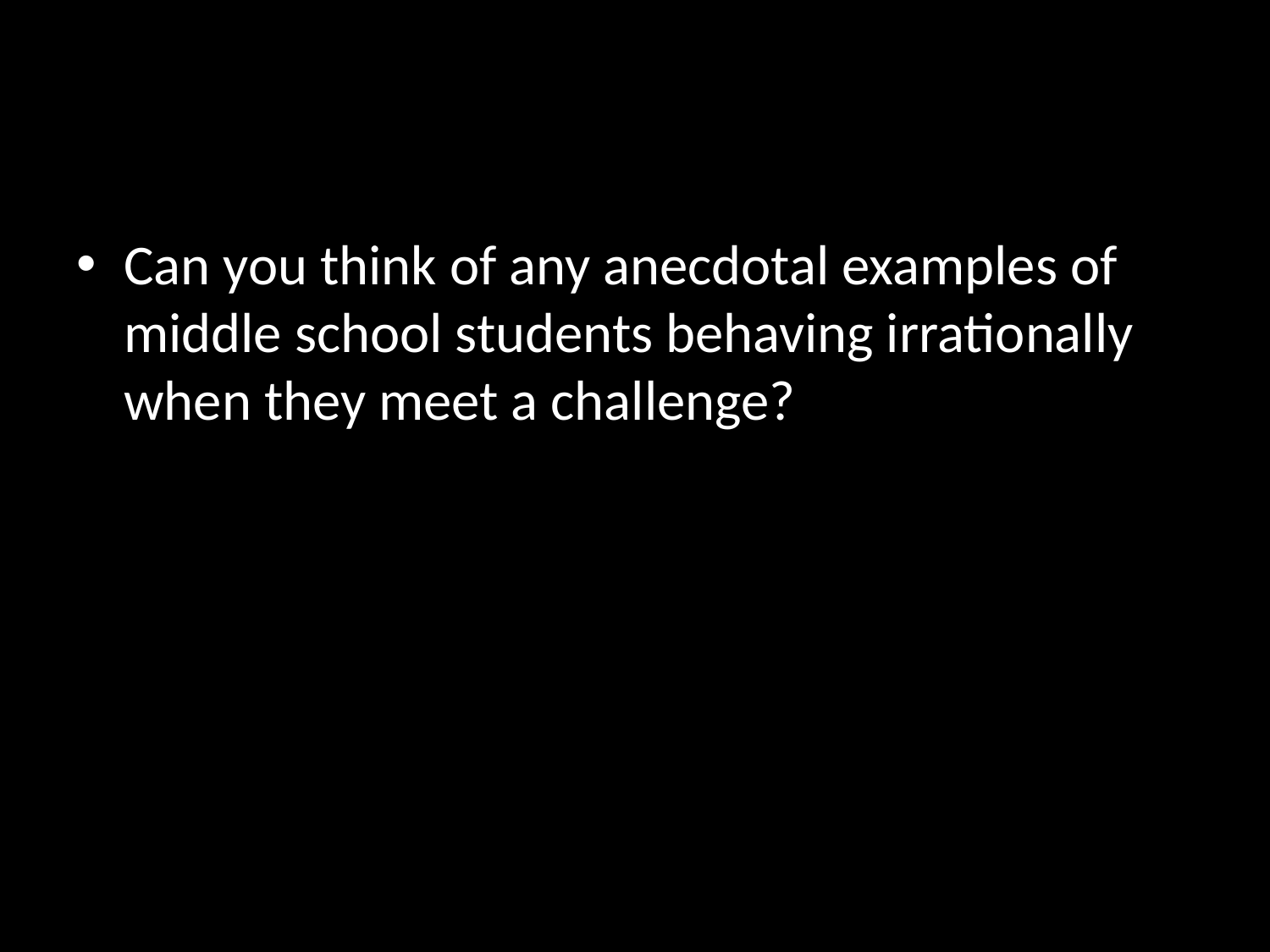

Can you think of any anecdotal examples of middle school students behaving irrationally when they meet a challenge?